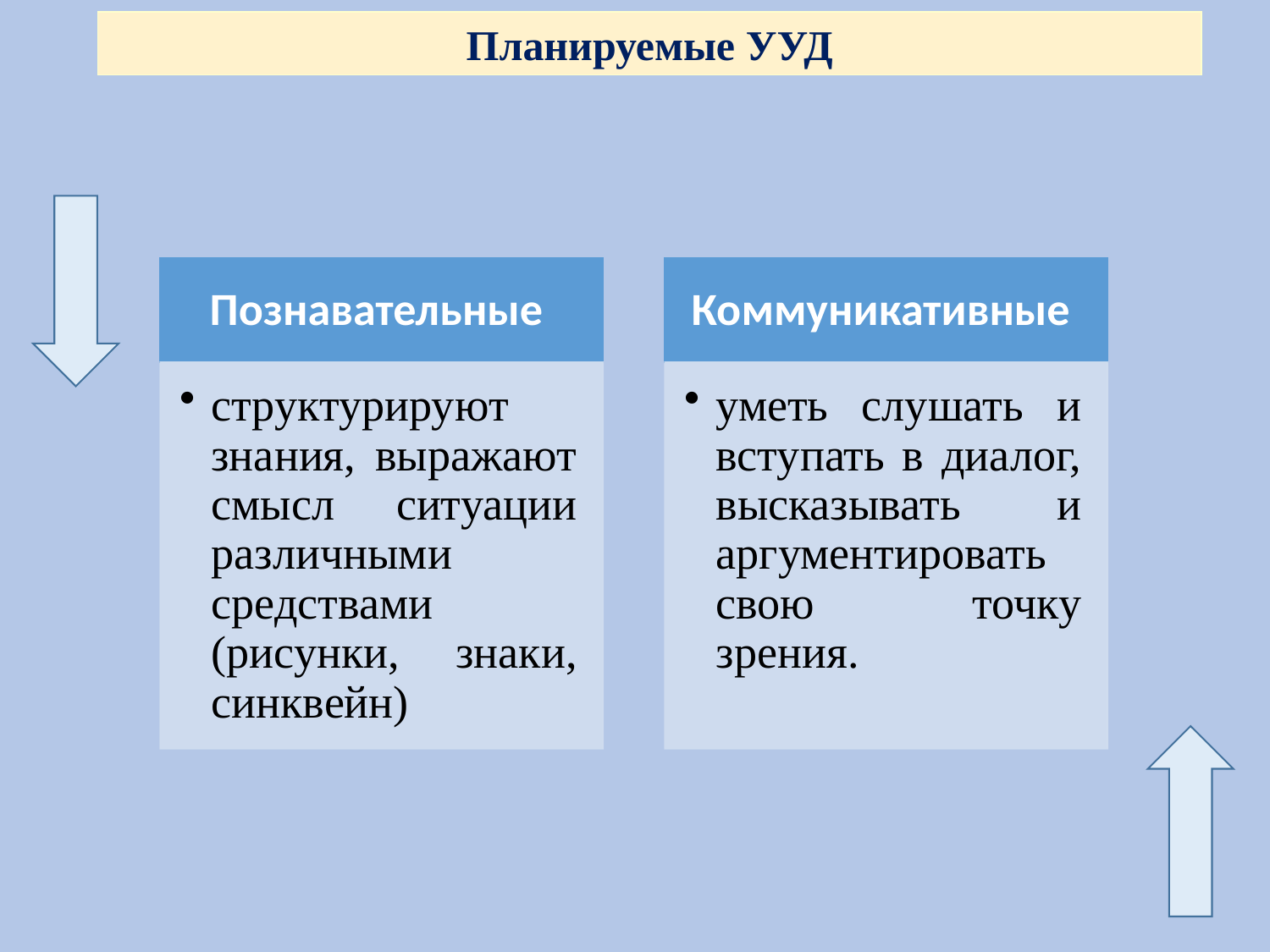

Планируемые УУД
Познавательные
структурируют знания, выражают смысл ситуации различными средствами (рисунки, знаки, синквейн)
Коммуникативные
уметь слушать и вступать в диалог, высказывать и аргументировать свою точку зрения.